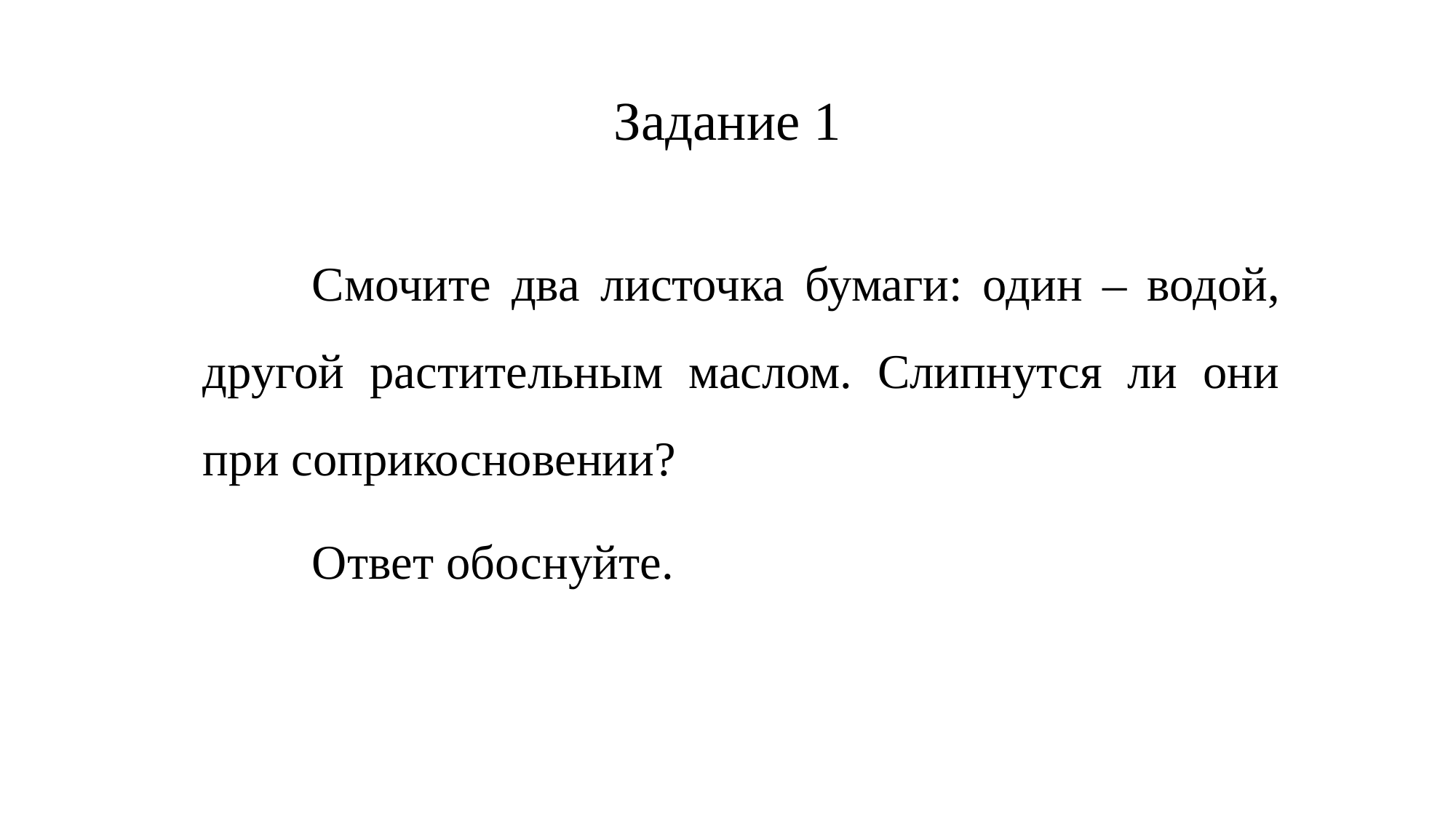

# Задание 1
	Смочите два листочка бумаги: один – водой, другой растительным маслом. Слипнутся ли они при соприкосновении?
	Ответ обоснуйте.